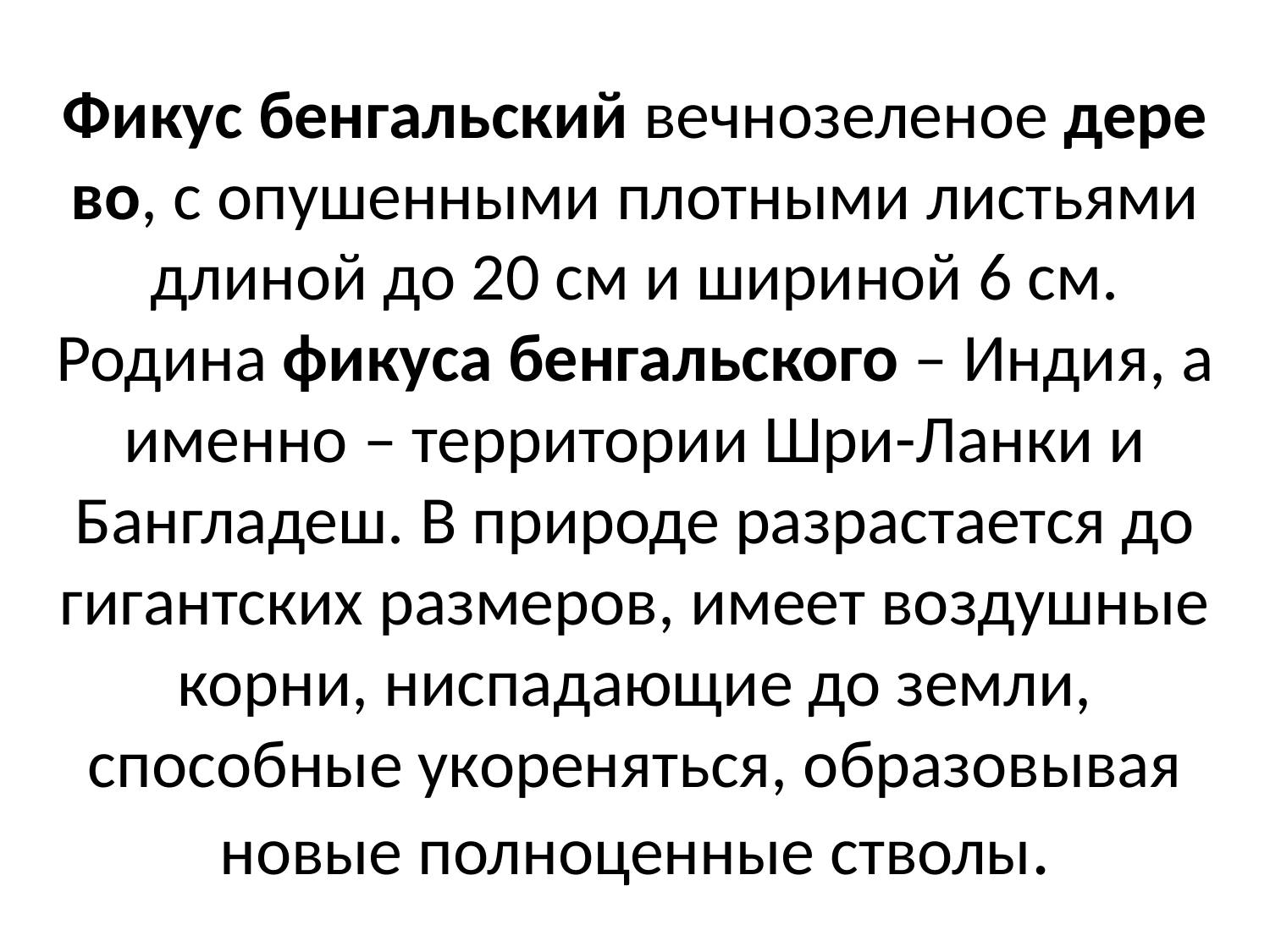

# Фикус бенгальский вечнозеленое дерево, с опушенными плотными листьями длиной до 20 см и шириной 6 см. Родина фикуса бенгальского – Индия, а именно – территории Шри-Ланки и Бангладеш. В природе разрастается до гигантских размеров, имеет воздушные корни, ниспадающие до земли, способные укореняться, образовывая новые полноценные стволы.